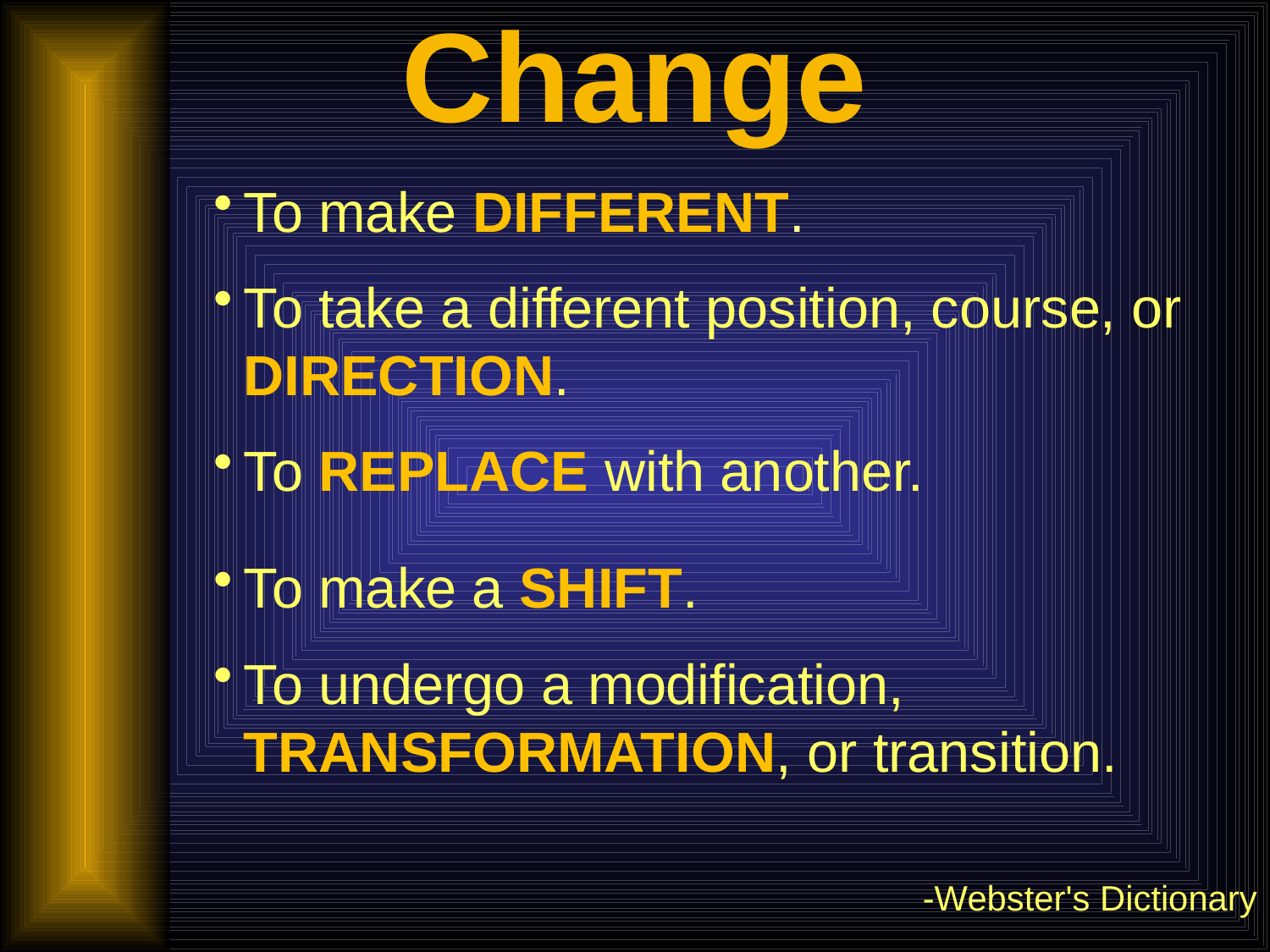

Change
To make DIFFERENT.
To take a different position, course, or DIRECTION.
To REPLACE with another.
To make a SHIFT.
To undergo a modification, TRANSFORMATION, or transition.
-Webster's Dictionary